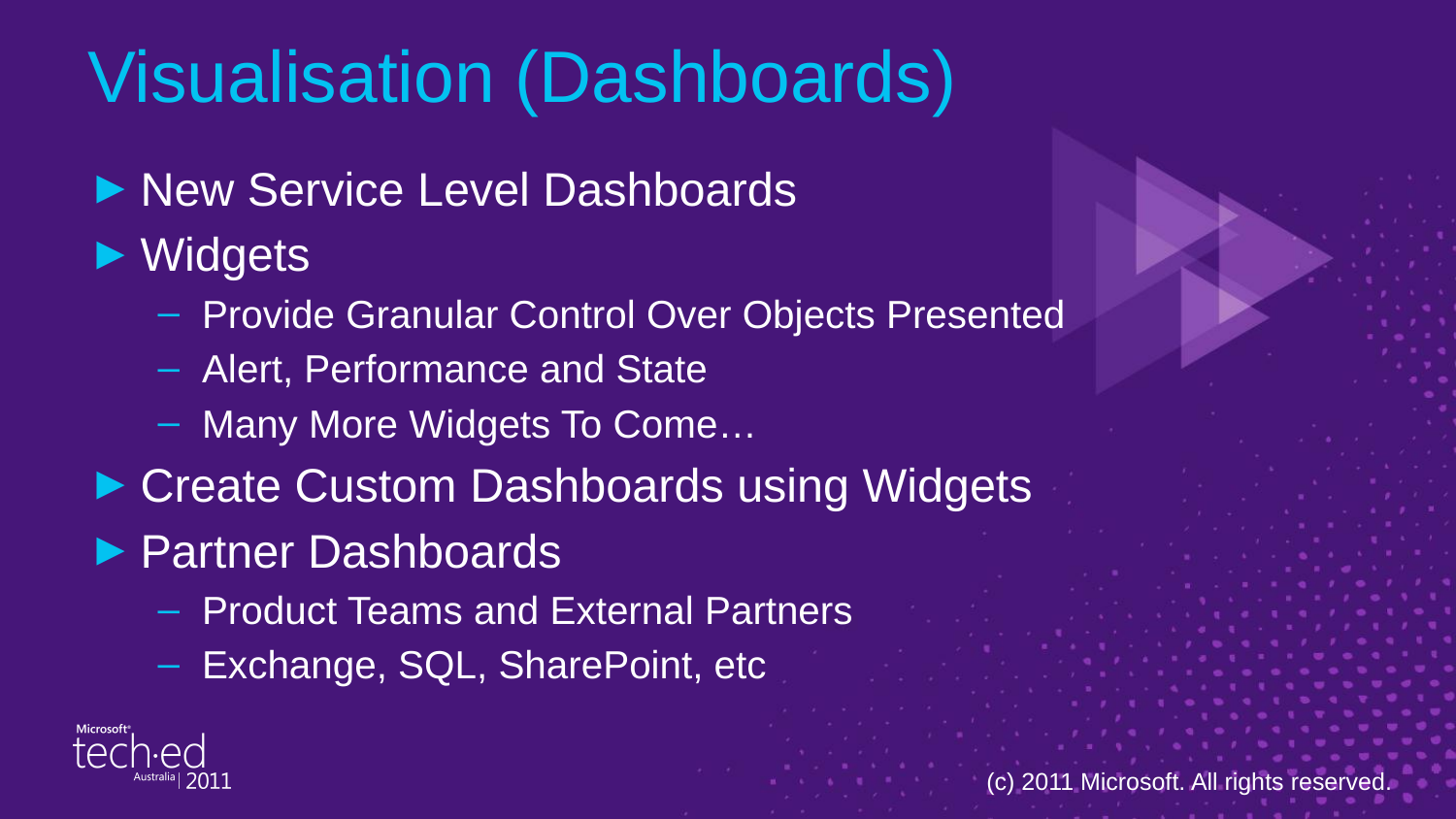

# Visualisation (Dashboards)
New Service Level Dashboards
Widgets
Provide Granular Control Over Objects Presented
Alert, Performance and State
Many More Widgets To Come…
Create Custom Dashboards using Widgets
Partner Dashboards
Product Teams and External Partners
Exchange, SQL, SharePoint, etc

(c) 2011 Microsoft. All rights reserved.